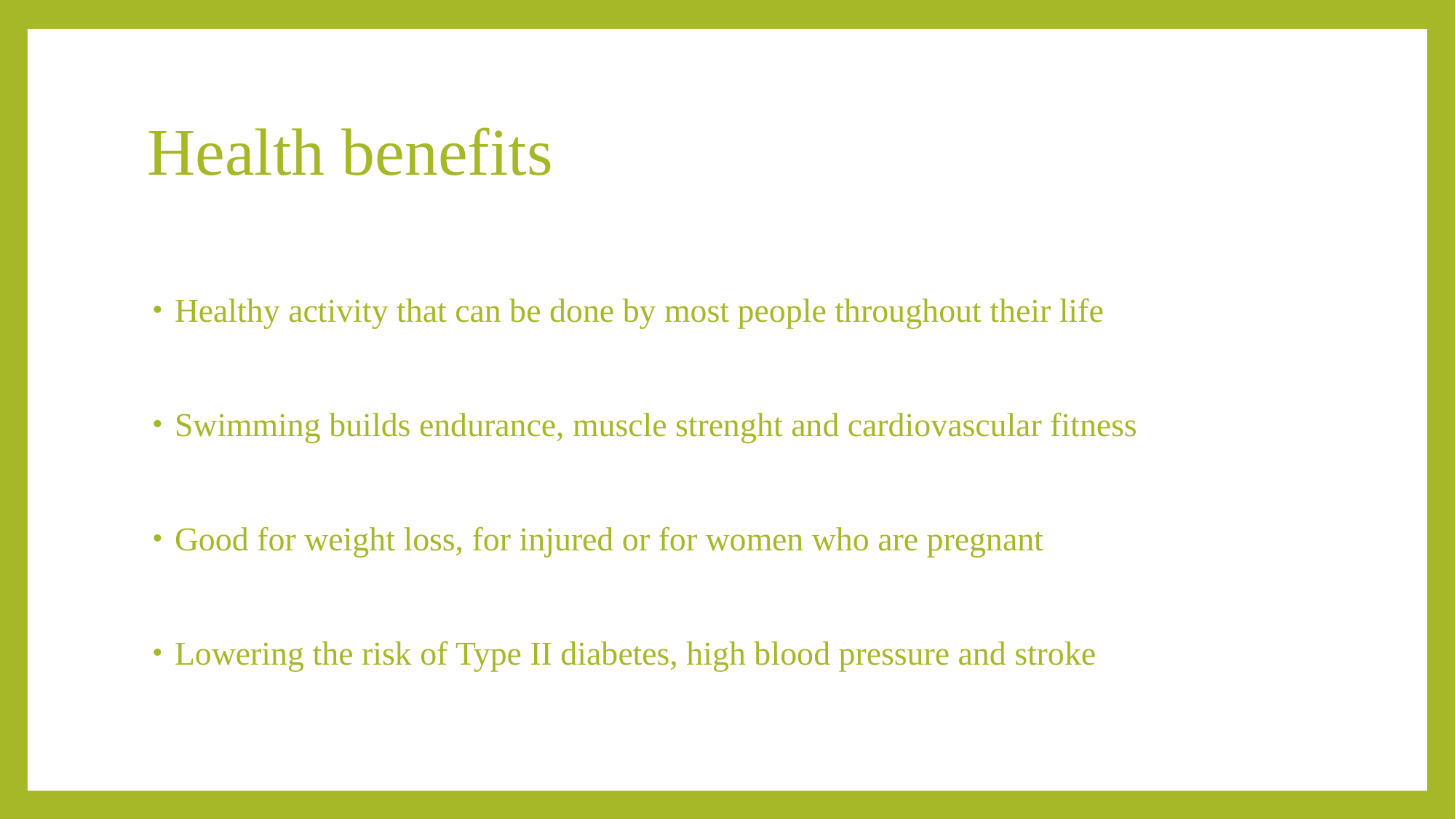

# Health benefits

Healthy activity that can be done by most people throughout their life

Swimming builds endurance, muscle strenght and cardiovascular fitness

Good for weight loss, for injured or for women who are pregnant

Lowering the risk of Type II diabetes, high blood pressure and stroke